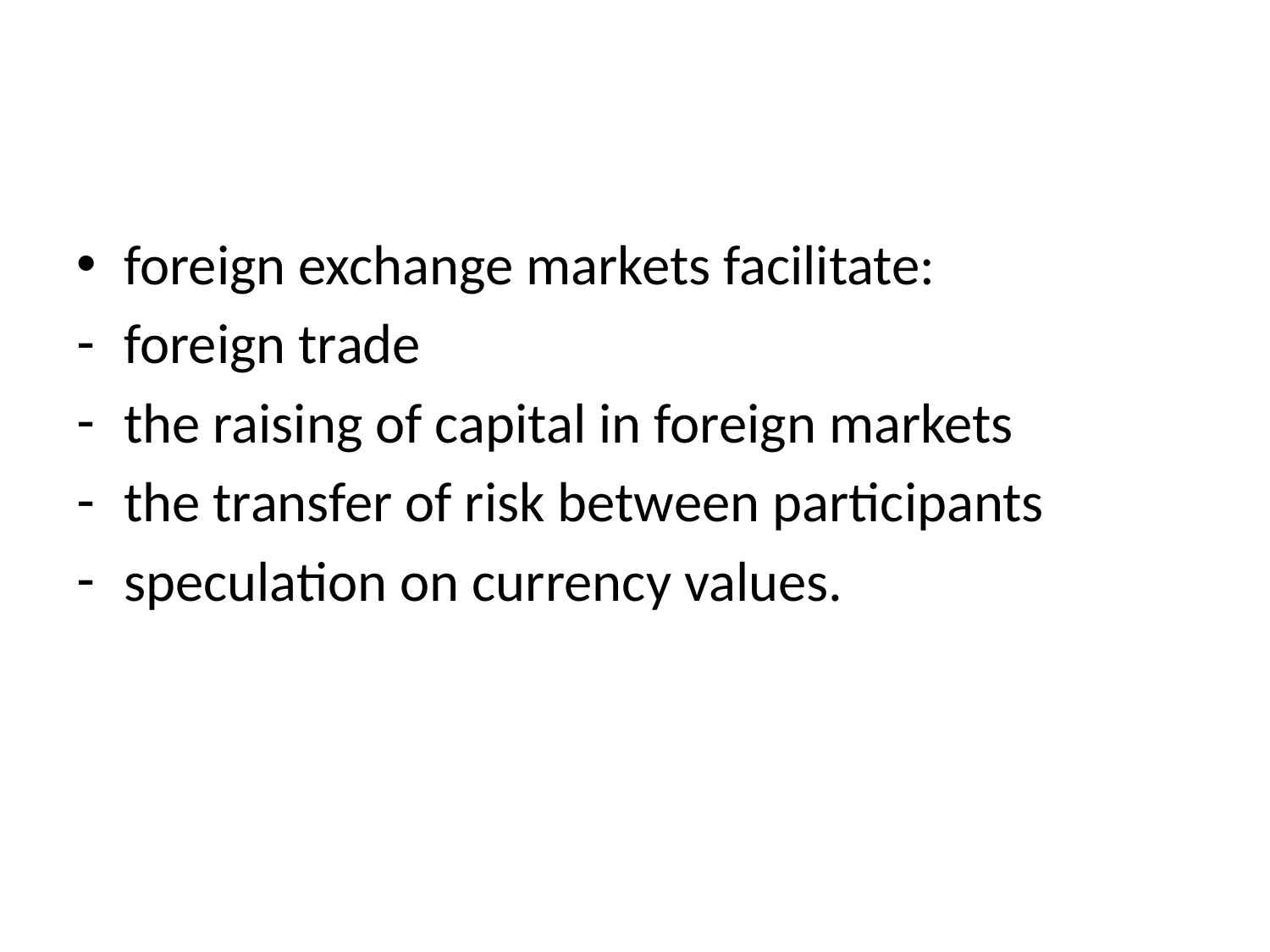

#
foreign exchange markets facilitate:
foreign trade
the raising of capital in foreign markets
the transfer of risk between participants
speculation on currency values.